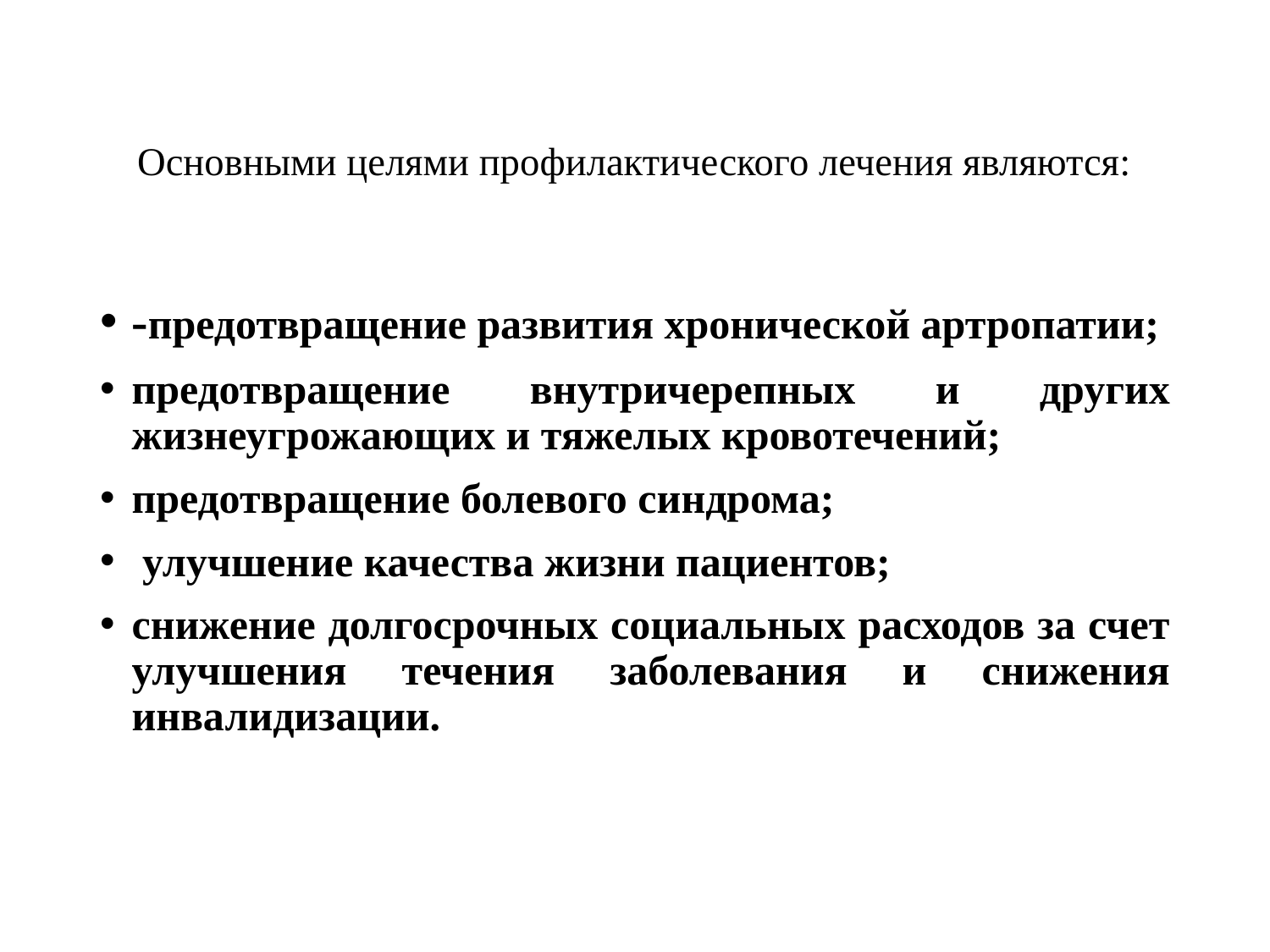

# Основными целями профилактического лечения являются:
-предотвращение развития хронической артропатии;
предотвращение внутричерепных и других жизнеугрожающих и тяжелых кровотечений;
предотвращение болевого синдрома;
 улучшение качества жизни пациентов;
снижение долгосрочных социальных расходов за счет улучшения течения заболевания и снижения инвалидизации.